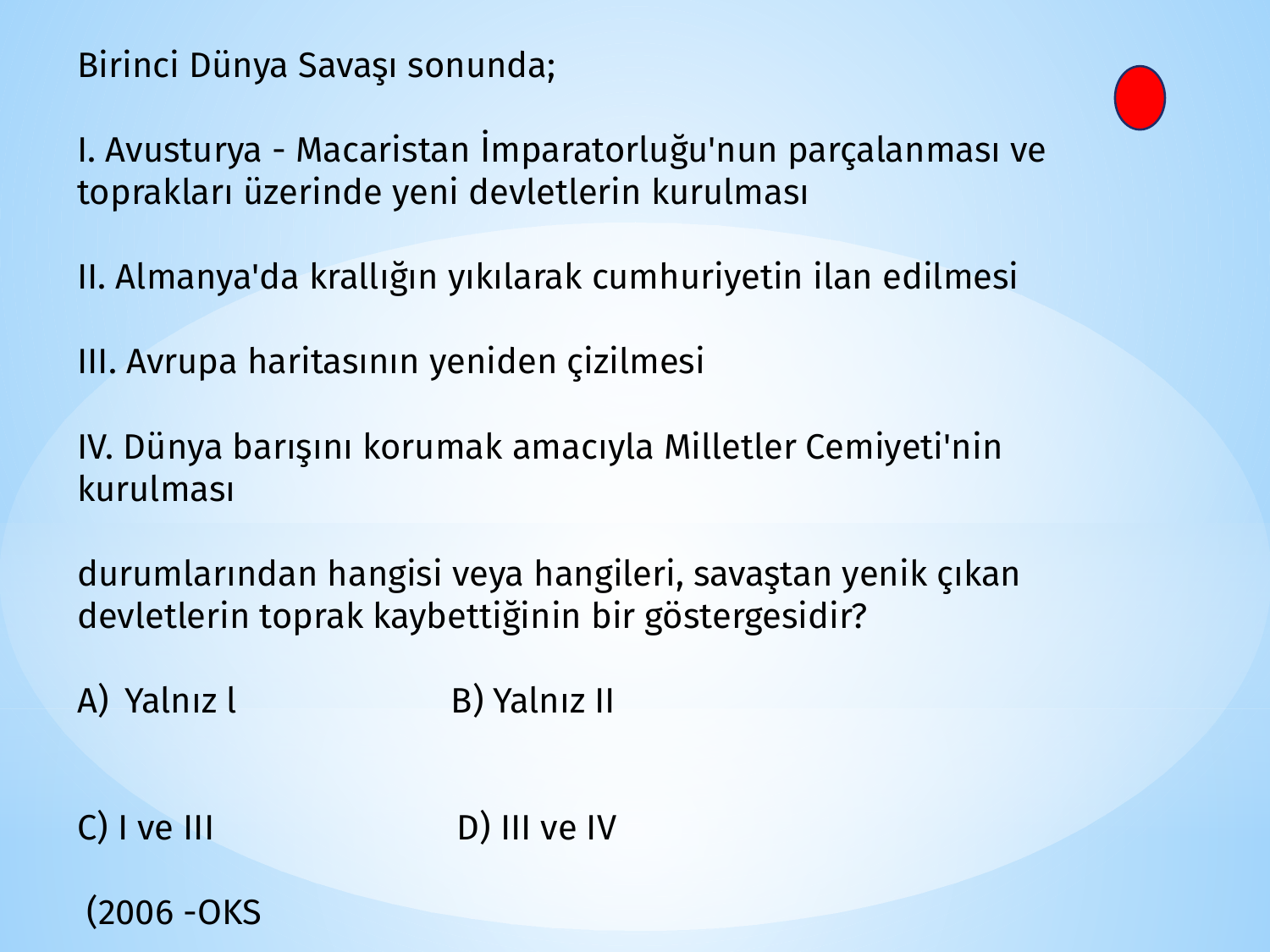

Birinci Dünya Savaşı sonunda;

I. Avusturya - Macaristan İmparatorluğu'nun parçalanması ve toprakları üzerinde yeni devletlerin kurulması

II. Almanya'da krallığın yıkılarak cumhuriyetin ilan edilmesi

III. Avrupa haritasının yeniden çizilmesi

IV. Dünya barışını korumak amacıyla Milletler Cemiyeti'nin kurulması

durumlarından hangisi veya hangileri, savaştan yenik çıkan devletlerin toprak kaybettiğinin bir göstergesidir?

Yalnız l                       B) Yalnız II

C) I ve III                          D) III ve IV

 (2006 -OKS